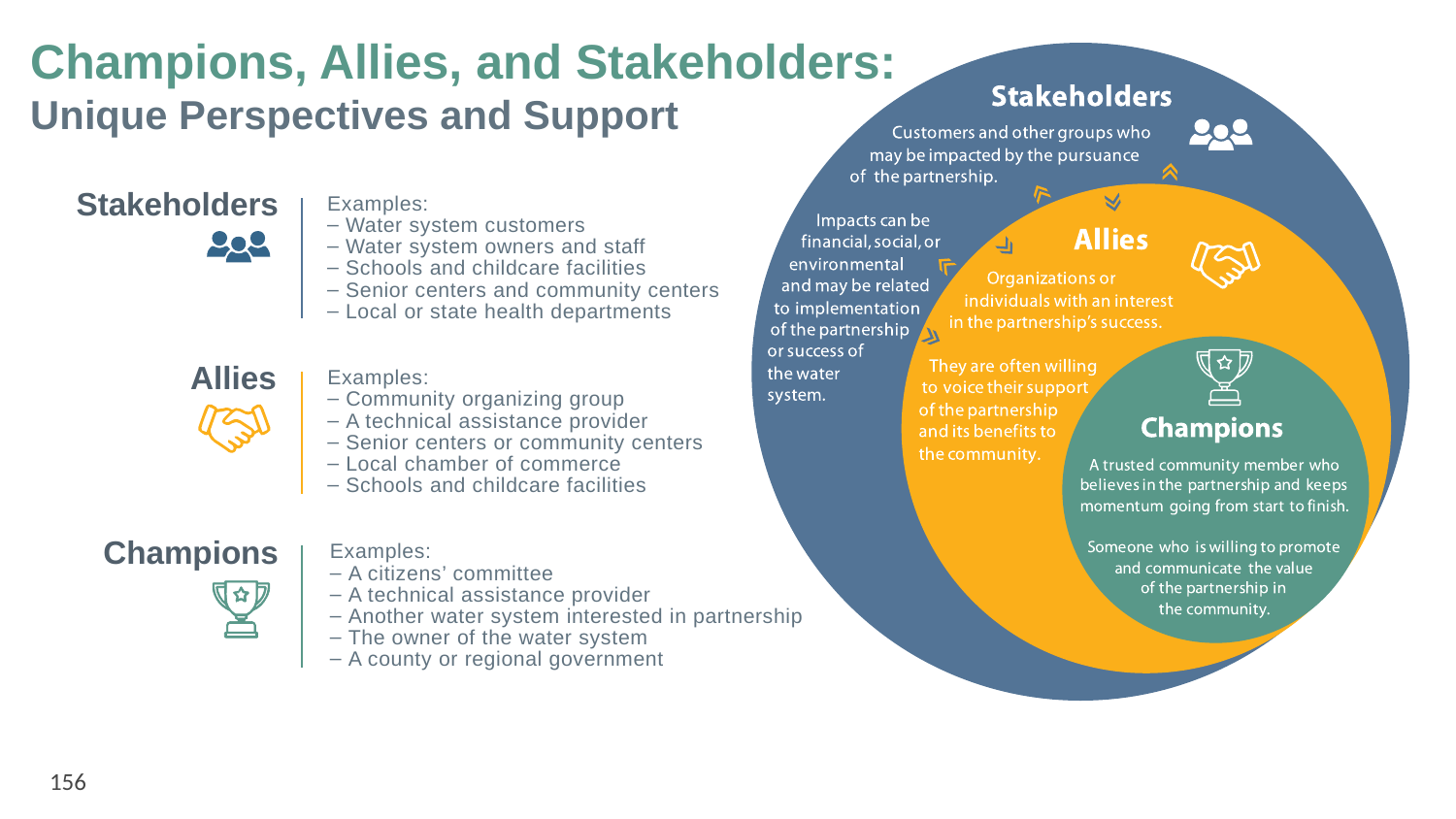

Champions, Allies, and Stakeholders:
Unique Perspectives and Support

Stakeholders
Examples:
Water system customers
Water system owners and staff
Schools and childcare facilities
Senior centers and community centers
Local or state health departments

Allies
Examples:
Community organizing group
A technical assistance provider
Senior centers or community centers
Local chamber of commerce
Schools and childcare facilities

Champions
Examples:
A citizens’ committee
A technical assistance provider
Another water system interested in partnership
The owner of the water system
A county or regional government

156